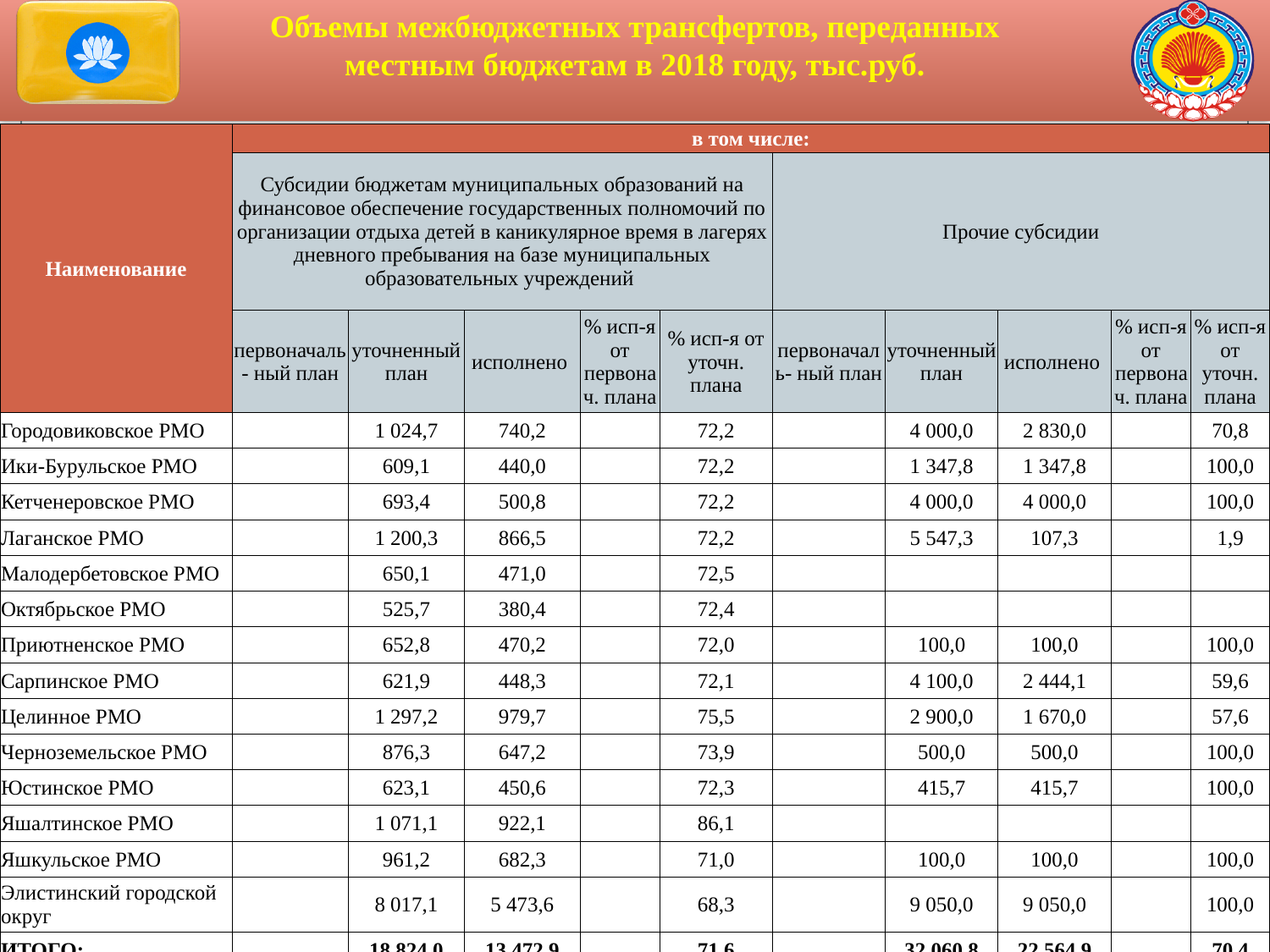

Объемы межбюджетных трансфертов, переданных местным бюджетам в 2018 году, тыс.руб.

| Наименование | в том числе: |  |  |  |  |  |  |  |  |  |
| --- | --- | --- | --- | --- | --- | --- | --- | --- | --- | --- |
|  | Субсидии бюджетам муниципальных образований на финансовое обеспечение государственных полномочий по организации отдыха детей в каникулярное время в лагерях дневного пребывания на базе муниципальных образовательных учреждений |  |  |  |  | Прочие субсидии |  |  |  |  |
|  | первоначаль- ный план | уточненный план | исполнено | % исп-я от первонач. плана | % исп-я от уточн. плана | первоначаль- ный план | уточненный план | исполнено | % исп-я от первонач. плана | % исп-я от уточн. плана |
| Городовиковское РМО |  | 1 024,7 | 740,2 |  | 72,2 |  | 4 000,0 | 2 830,0 |  | 70,8 |
| Ики-Бурульское РМО |  | 609,1 | 440,0 |  | 72,2 |  | 1 347,8 | 1 347,8 |  | 100,0 |
| Кетченеровское РМО |  | 693,4 | 500,8 |  | 72,2 |  | 4 000,0 | 4 000,0 |  | 100,0 |
| Лаганское РМО |  | 1 200,3 | 866,5 |  | 72,2 |  | 5 547,3 | 107,3 |  | 1,9 |
| Малодербетовское РМО |  | 650,1 | 471,0 |  | 72,5 |  |  |  |  |  |
| Октябрьское РМО |  | 525,7 | 380,4 |  | 72,4 |  |  |  |  |  |
| Приютненское РМО |  | 652,8 | 470,2 |  | 72,0 |  | 100,0 | 100,0 |  | 100,0 |
| Сарпинское РМО |  | 621,9 | 448,3 |  | 72,1 |  | 4 100,0 | 2 444,1 |  | 59,6 |
| Целинное РМО |  | 1 297,2 | 979,7 |  | 75,5 |  | 2 900,0 | 1 670,0 |  | 57,6 |
| Черноземельское РМО |  | 876,3 | 647,2 |  | 73,9 |  | 500,0 | 500,0 |  | 100,0 |
| Юстинское РМО |  | 623,1 | 450,6 |  | 72,3 |  | 415,7 | 415,7 |  | 100,0 |
| Яшалтинское РМО |  | 1 071,1 | 922,1 |  | 86,1 |  |  |  |  |  |
| Яшкульское РМО |  | 961,2 | 682,3 |  | 71,0 |  | 100,0 | 100,0 |  | 100,0 |
| Элистинский городской округ |  | 8 017,1 | 5 473,6 |  | 68,3 |  | 9 050,0 | 9 050,0 |  | 100,0 |
| ИТОГО: |  | 18 824,0 | 13 472,9 |  | 71,6 |  | 32 060,8 | 22 564,9 |  | 70,4 |